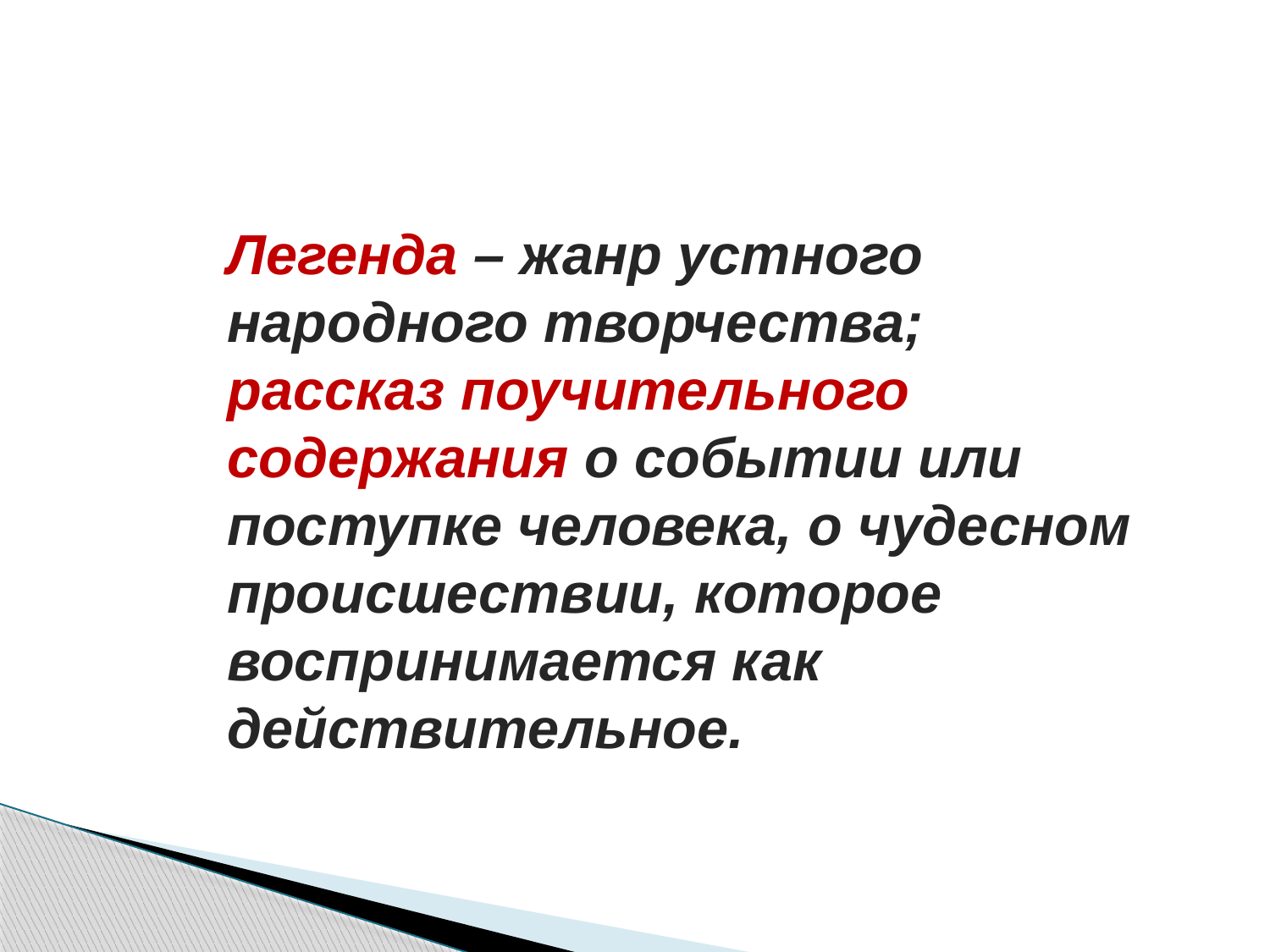

Легенда – жанр устного народного творчества;
рассказ поучительного содержания о событии или поступке человека, о чудесном происшествии, которое воспринимается как
действительное.